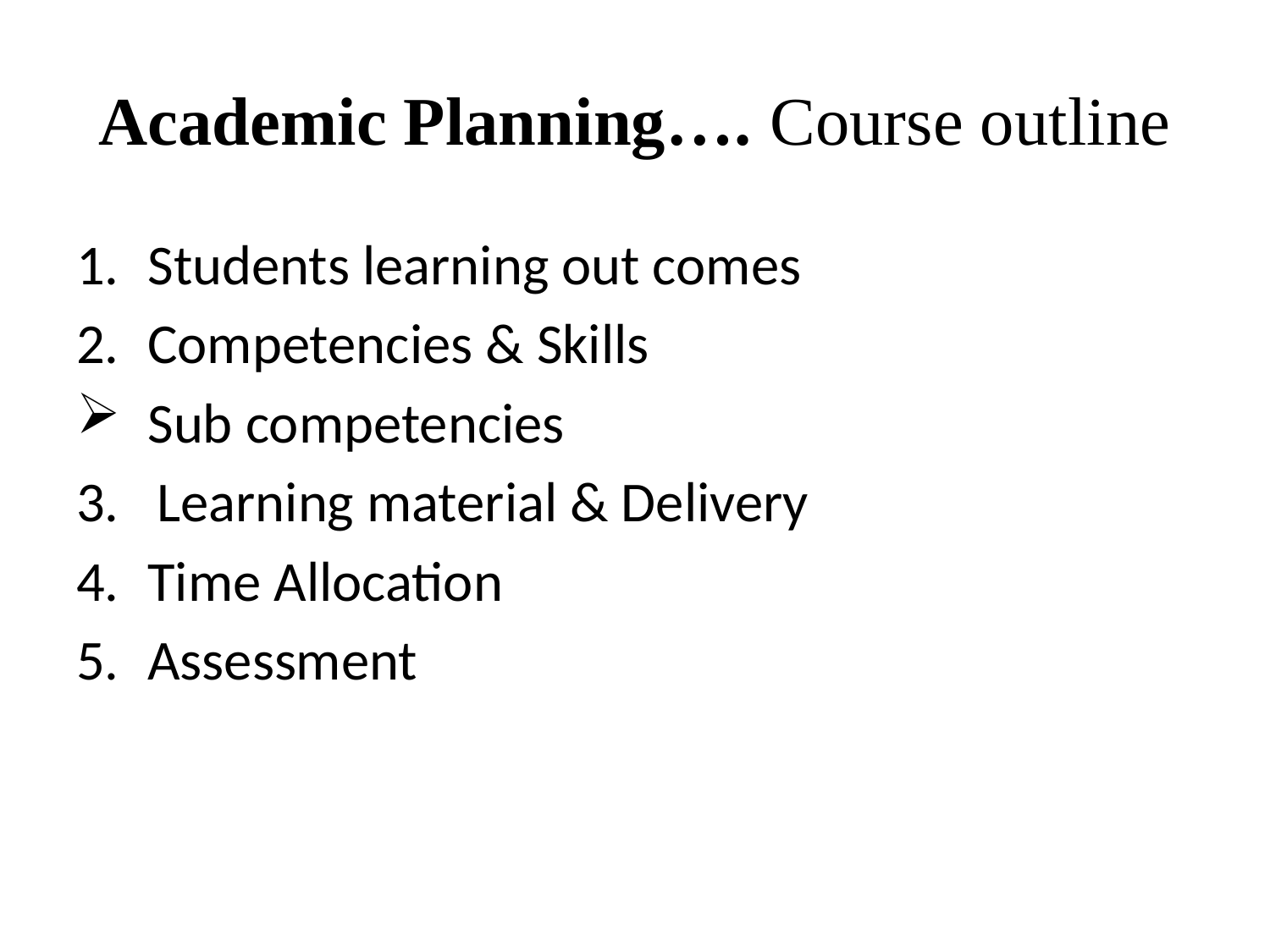

# Academic Planning…. Course outline
Students learning out comes
Competencies & Skills
Sub competencies
3.   Learning material & Delivery
Time Allocation
Assessment